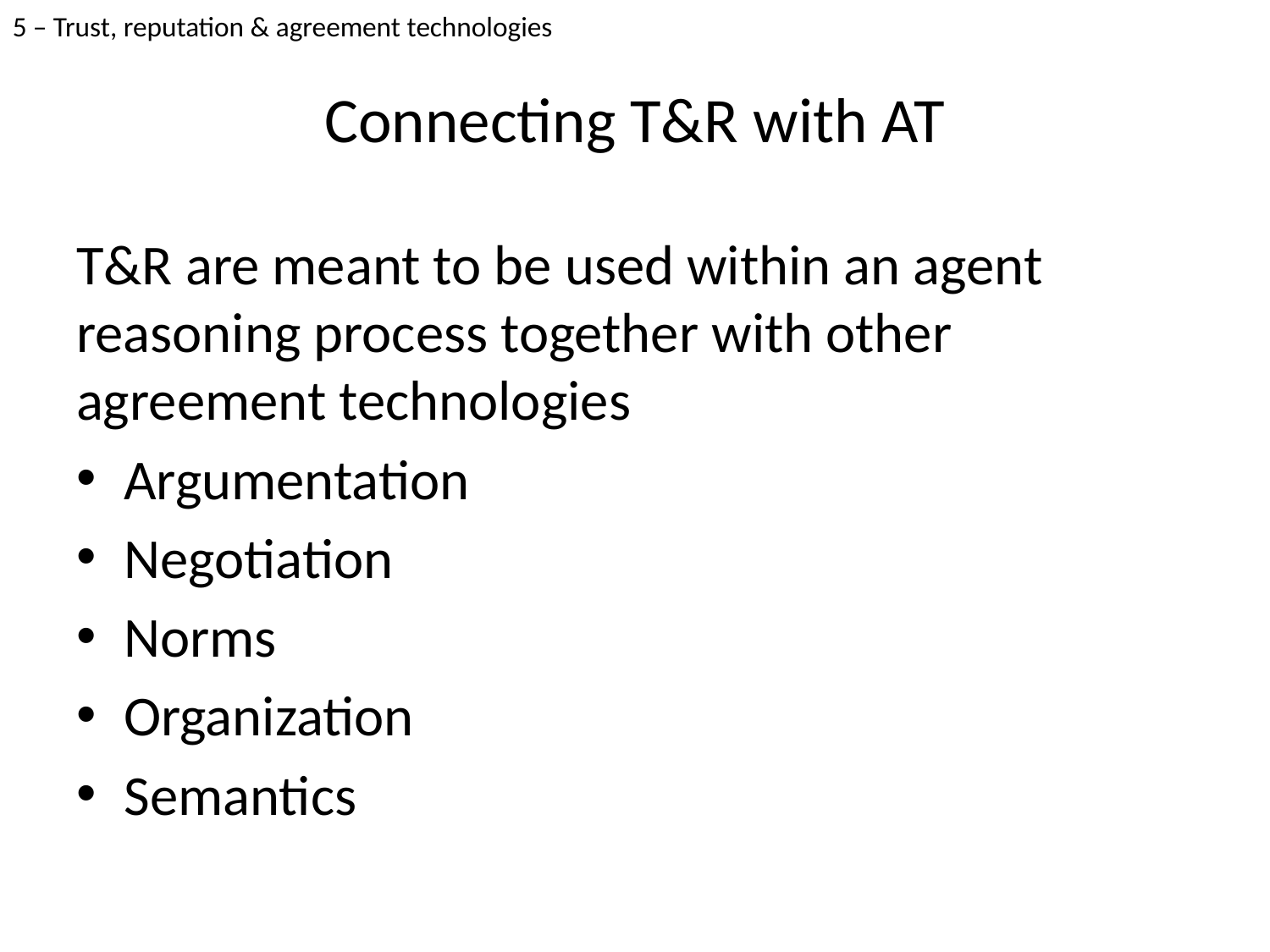

5 – Trust, reputation & agreement technologies
# Connecting T&R with AT
T&R are meant to be used within an agent reasoning process together with other agreement technologies
Argumentation
Negotiation
Norms
Organization
Semantics